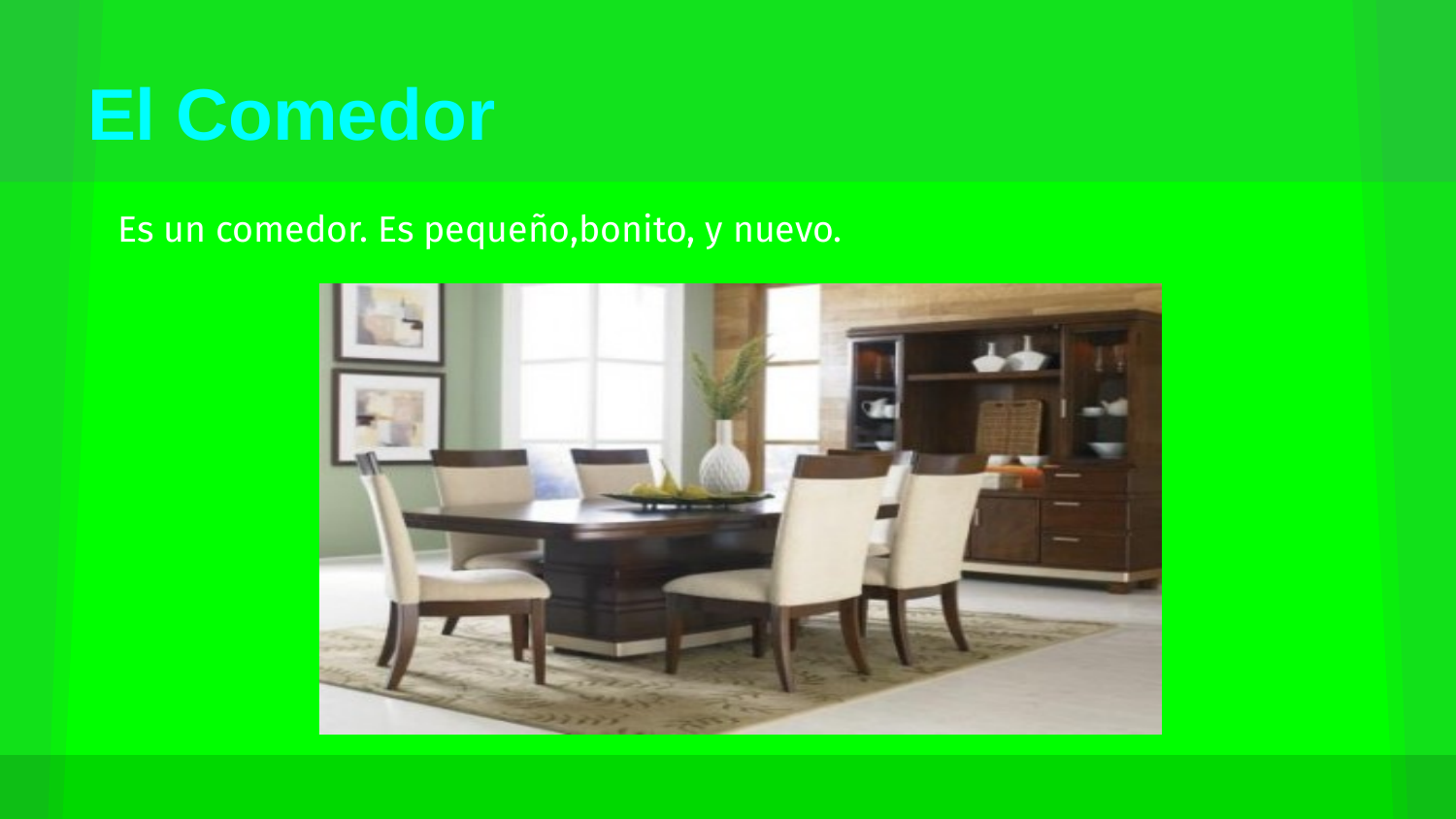

# El Comedor
Es un comedor. Es pequeño,bonito, y nuevo.